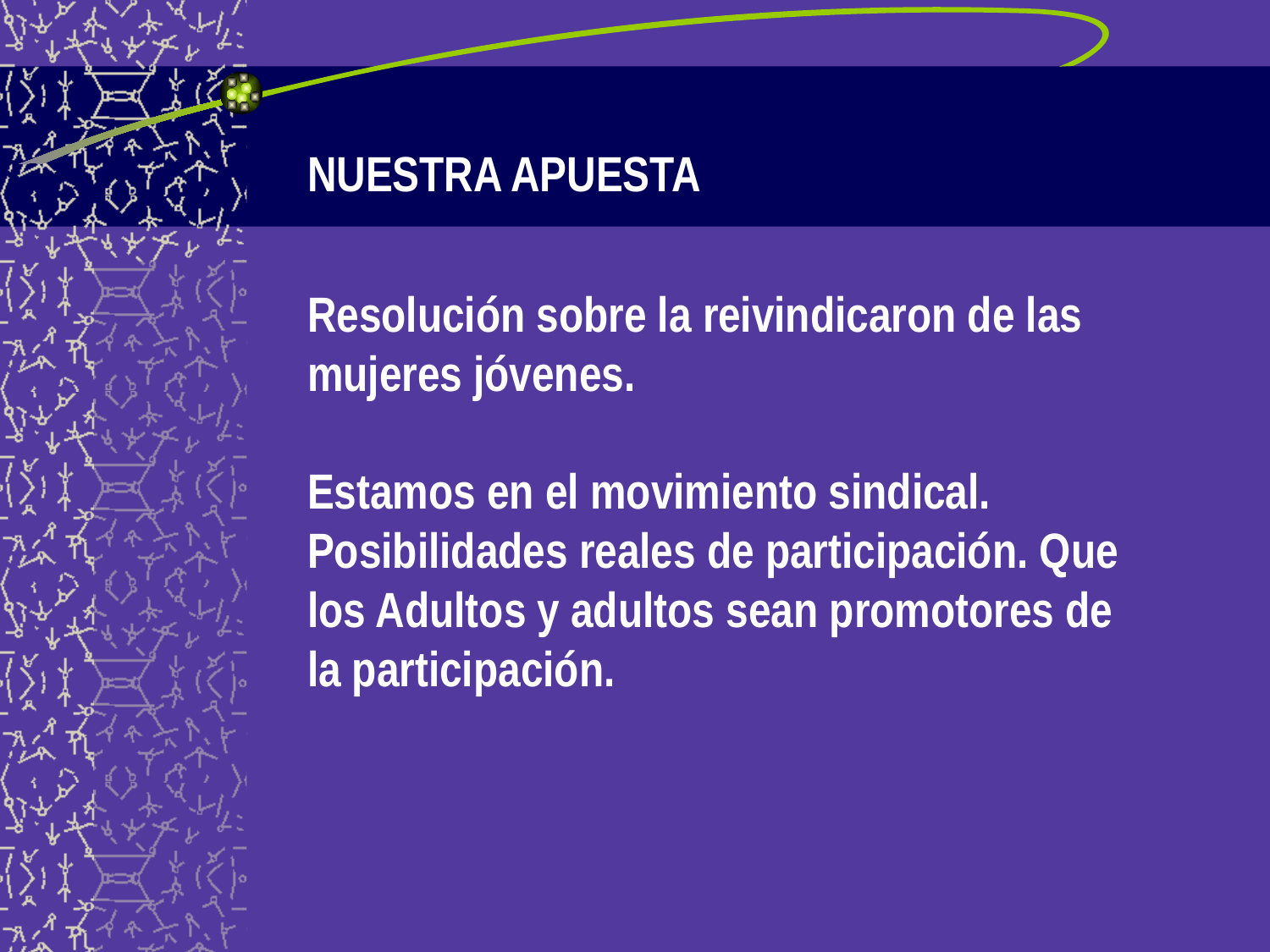

NUESTRA APUESTA
Resolución sobre la reivindicaron de las mujeres jóvenes.

Estamos en el movimiento sindical. Posibilidades reales de participación. Que los Adultos y adultos sean promotores de la participación.